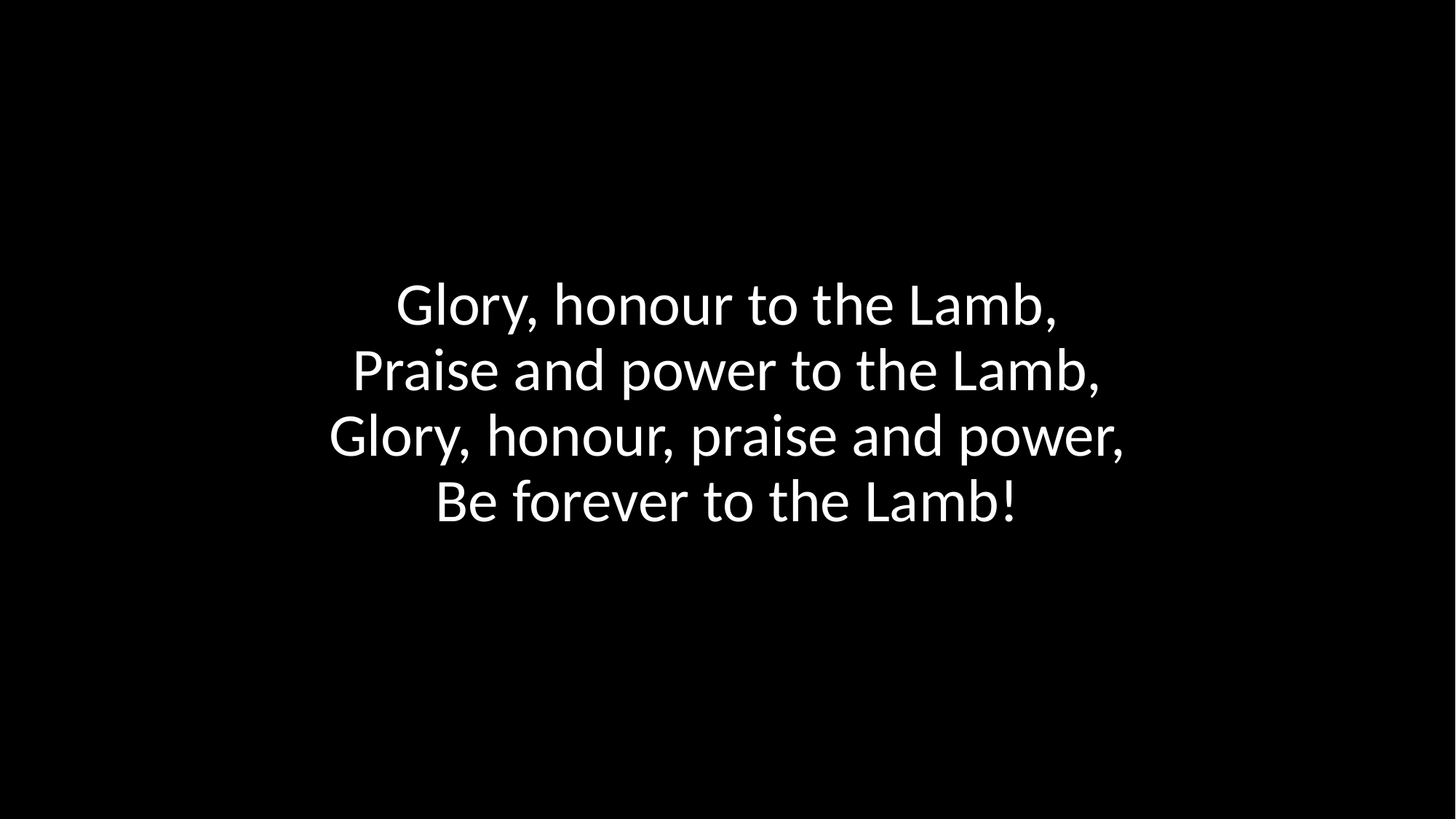

Glory, honour to the Lamb,
Praise and power to the Lamb,
Glory, honour, praise and power,
Be forever to the Lamb!